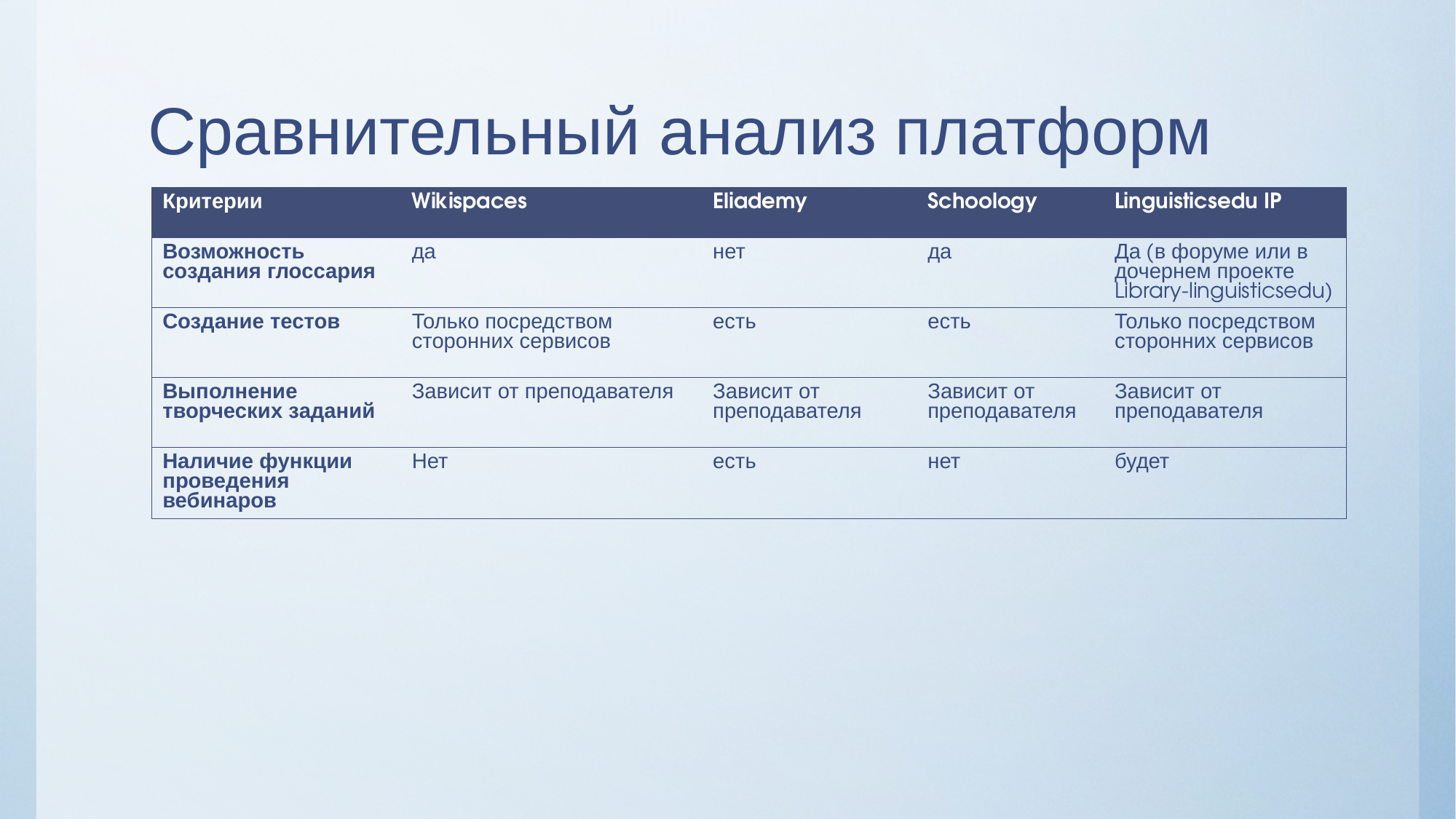

# Сравнительный анализ платформ
| Критерии | Wikispaces | Eliademy | Schoology | Linguisticsedu IP |
| --- | --- | --- | --- | --- |
| Возможность создания глоссария | да | нет | да | Да (в форуме или в дочернем проекте Library-linguisticsedu) |
| Создание тестов | Только посредством сторонних сервисов | есть | есть | Только посредством сторонних сервисов |
| Выполнение творческих заданий | Зависит от преподавателя | Зависит от преподавателя | Зависит от преподавателя | Зависит от преподавателя |
| Наличие функции проведения вебинаров | Нет | есть | нет | будет |